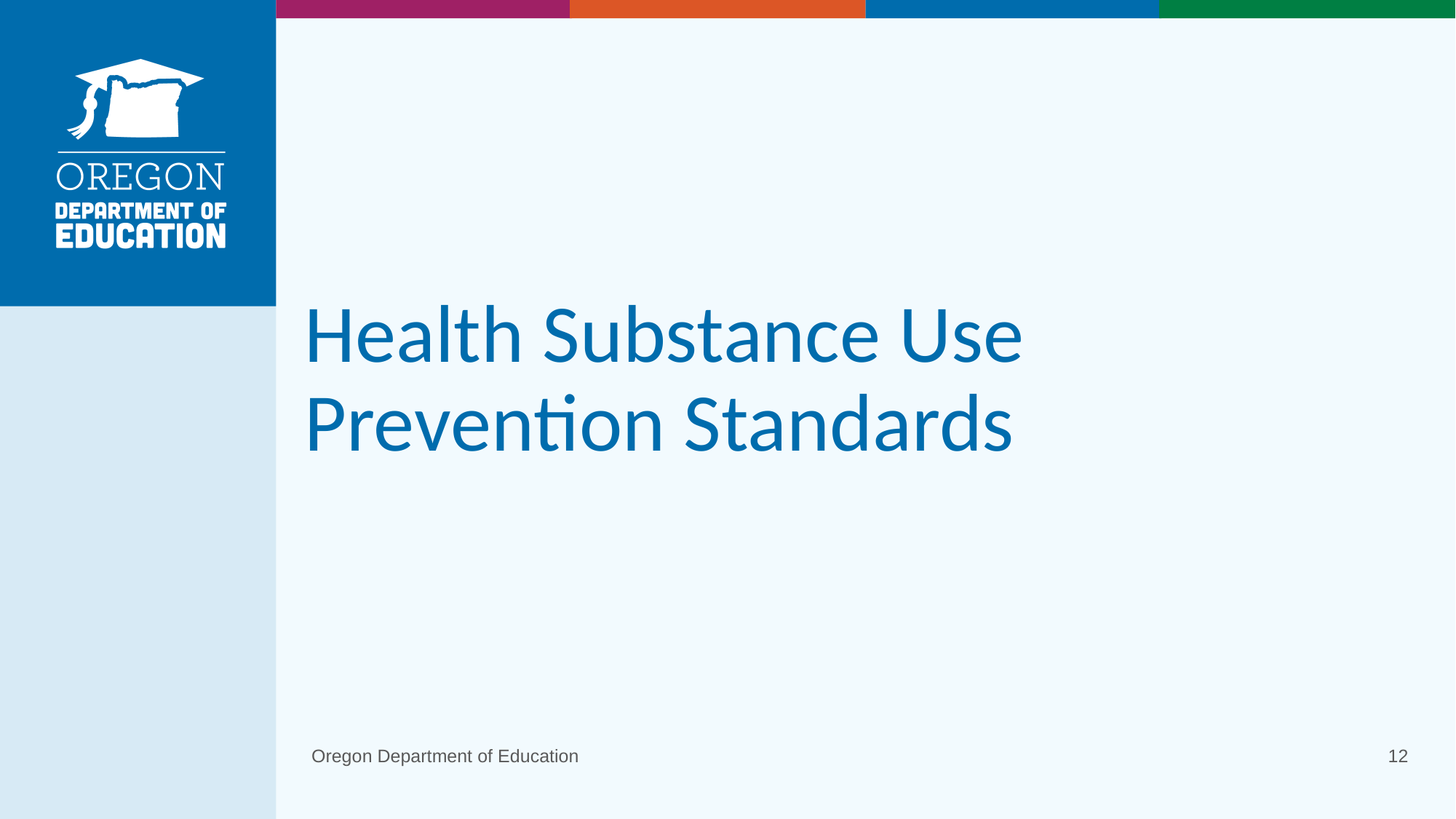

# Health Substance Use Prevention Standards
Oregon Department of Education
12